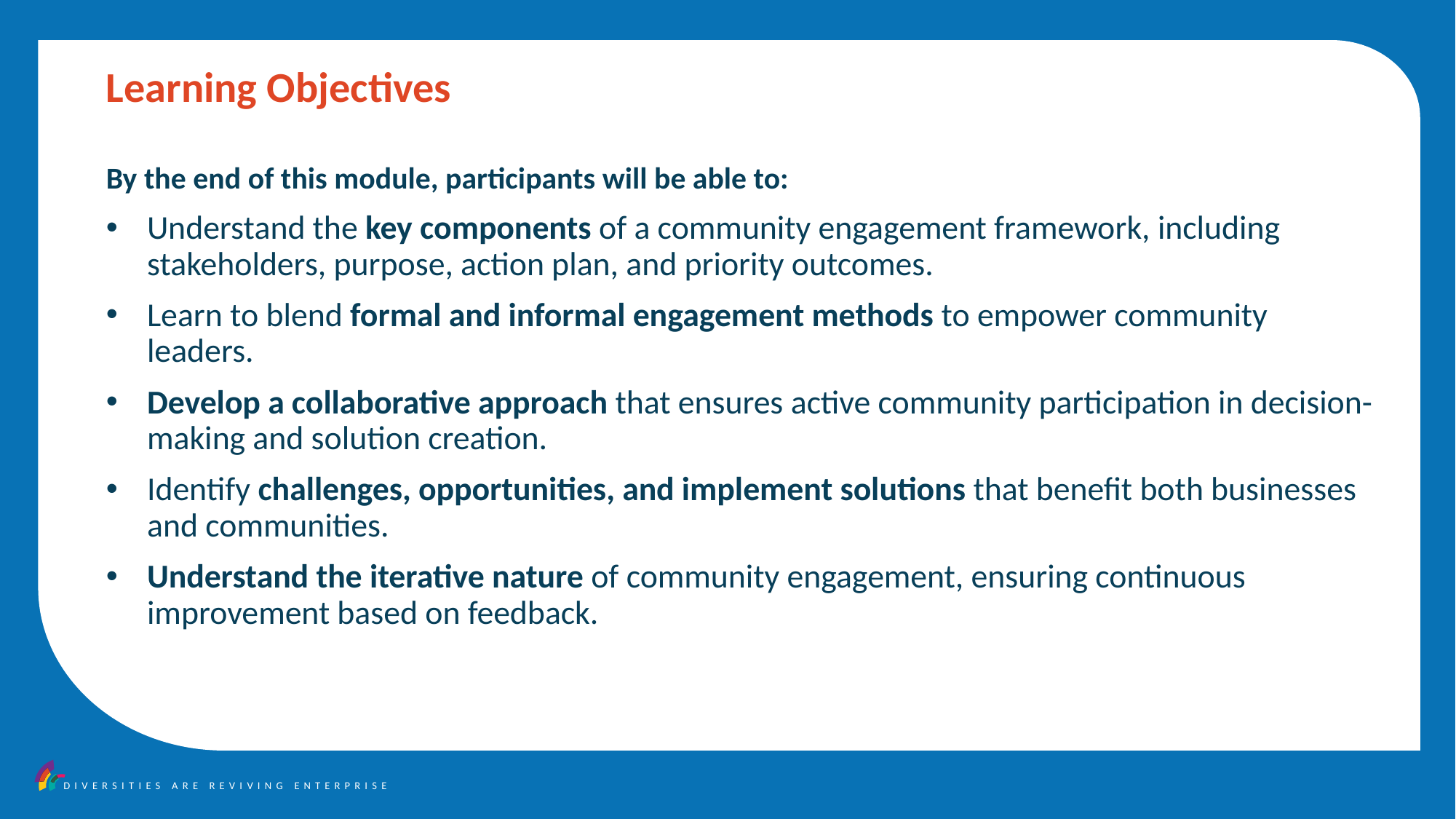

Learning Objectives
By the end of this module, participants will be able to:
Understand the key components of a community engagement framework, including stakeholders, purpose, action plan, and priority outcomes.
Learn to blend formal and informal engagement methods to empower community leaders.
Develop a collaborative approach that ensures active community participation in decision-making and solution creation.
Identify challenges, opportunities, and implement solutions that benefit both businesses and communities.
Understand the iterative nature of community engagement, ensuring continuous improvement based on feedback.